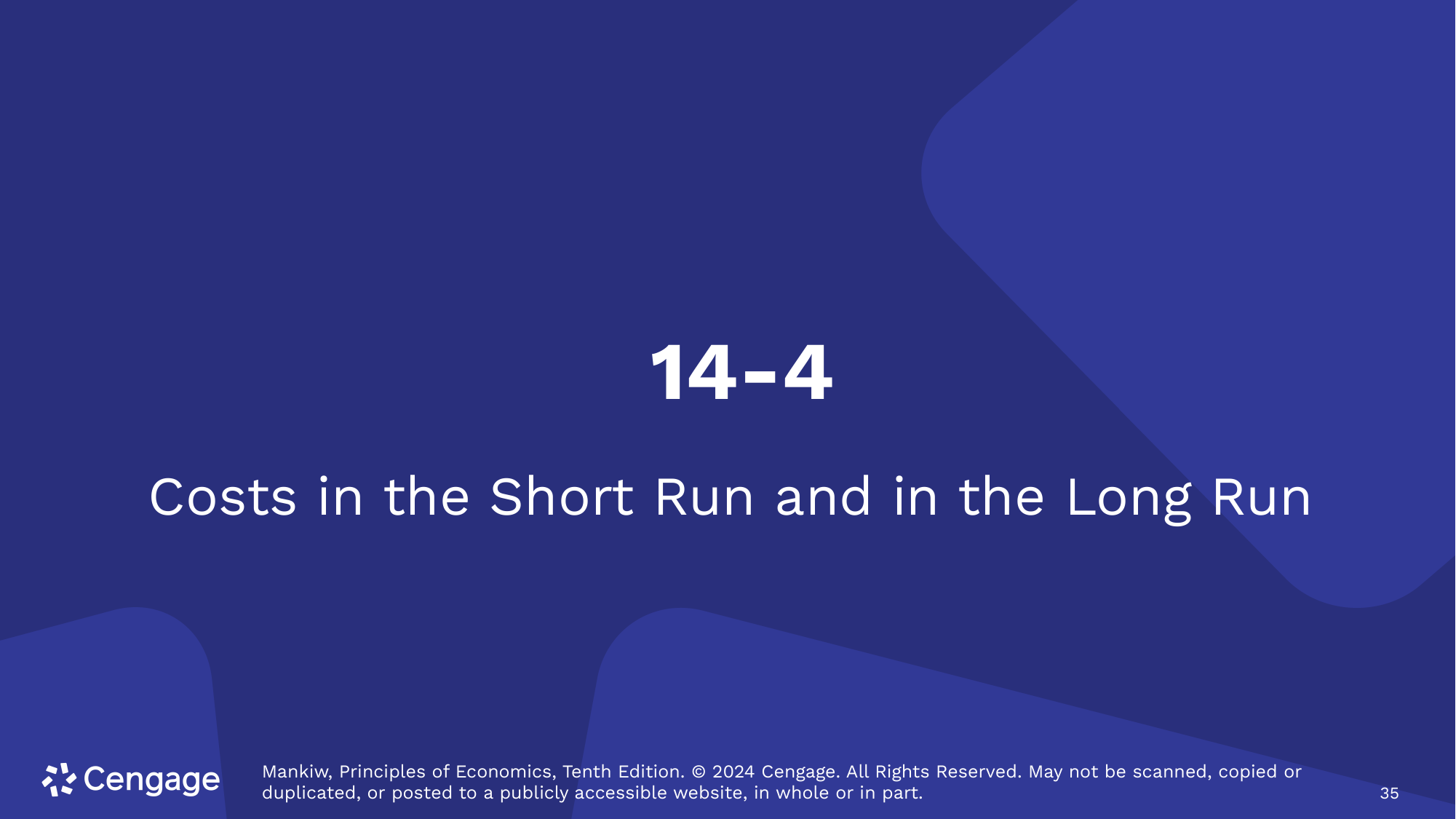

# 14-4
Costs in the Short Run and in the Long Run